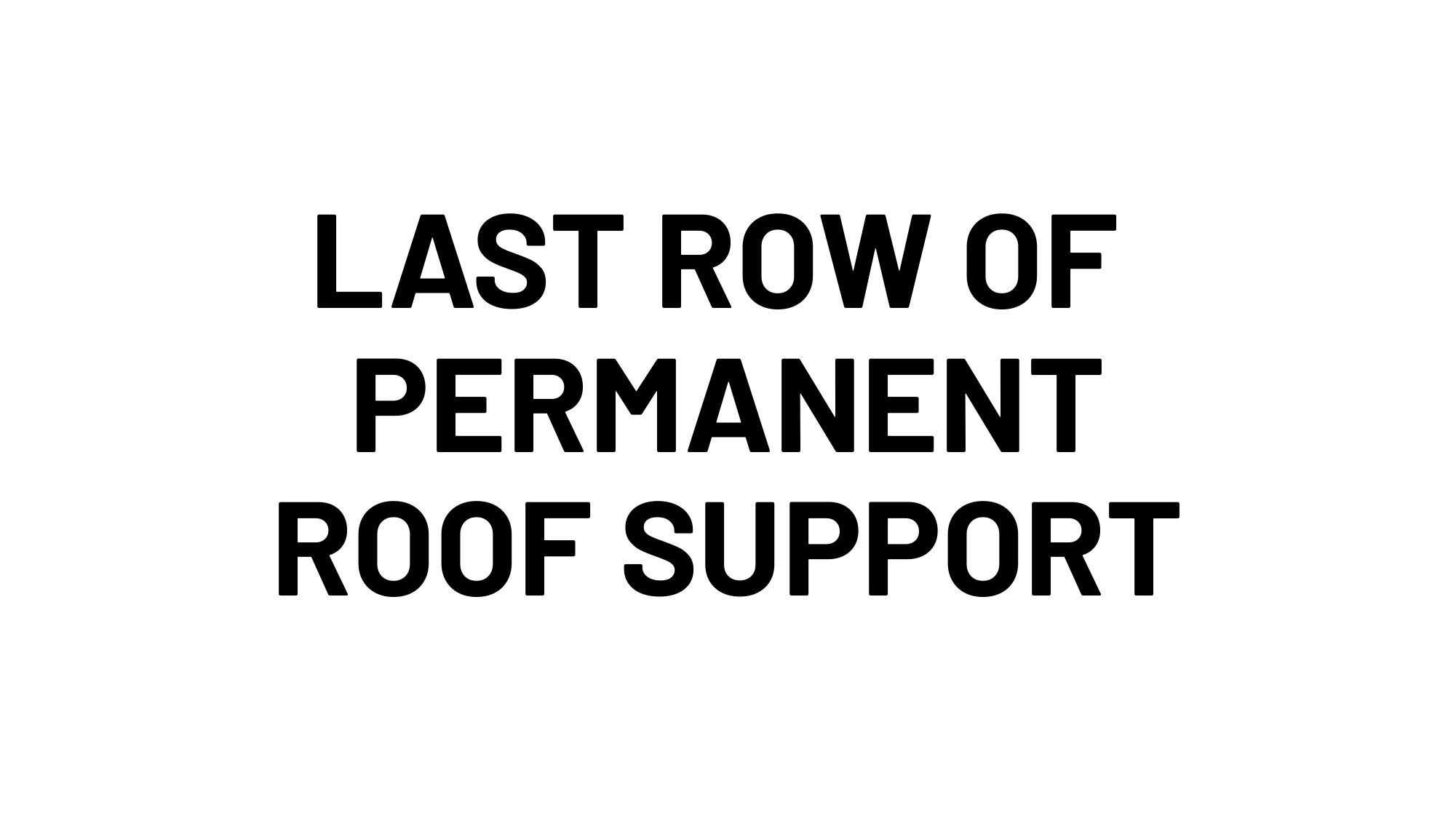

# LAST ROW OF PERMANENT ROOF SUPPORT